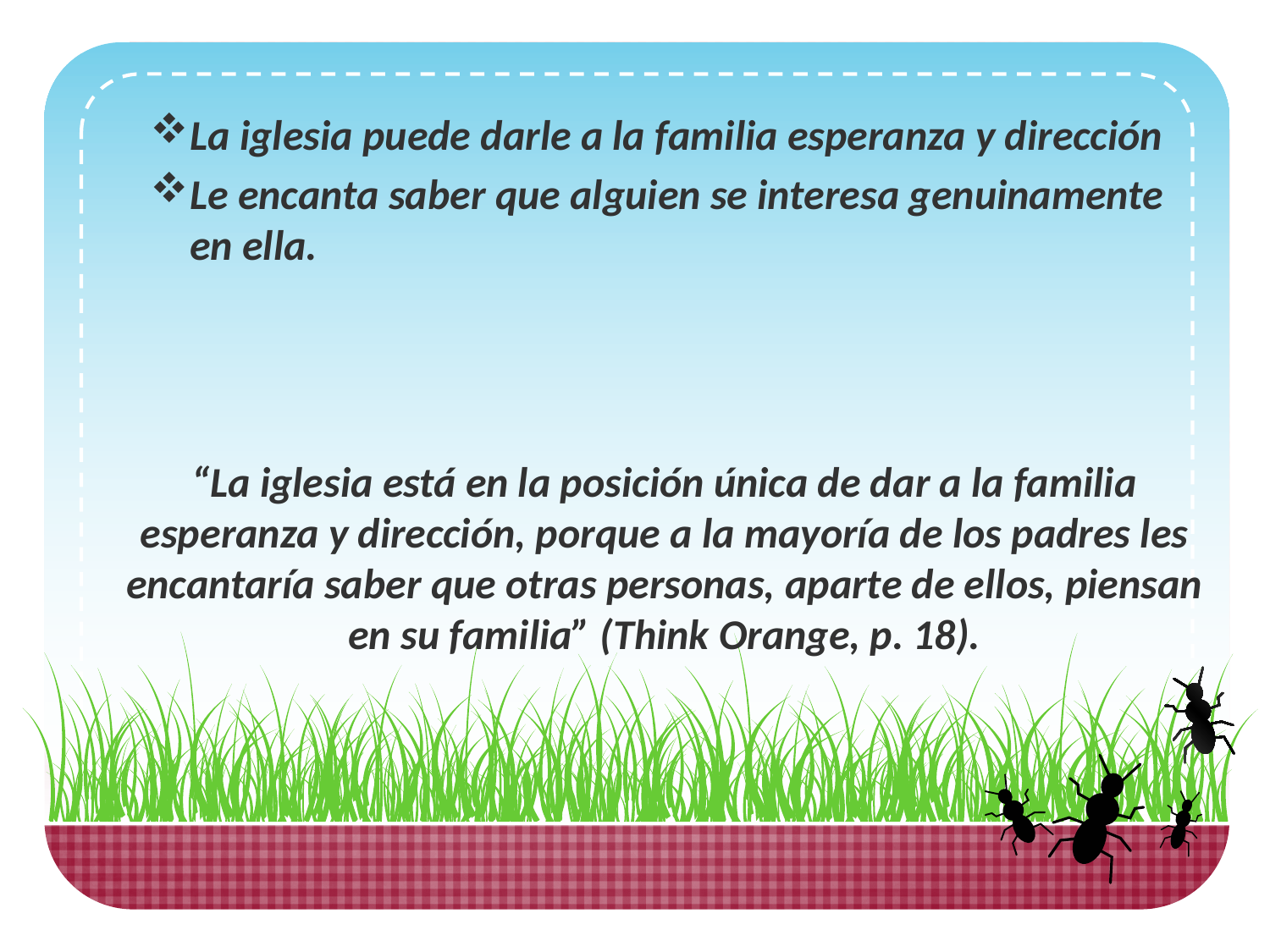

La iglesia puede darle a la familia esperanza y dirección
Le encanta saber que alguien se interesa genuinamente en ella.

“La iglesia está en la posición única de dar a la familia esperanza y dirección, porque a la mayoría de los padres les encantaría saber que otras personas, aparte de ellos, piensan en su familia” (Think Orange, p. 18).